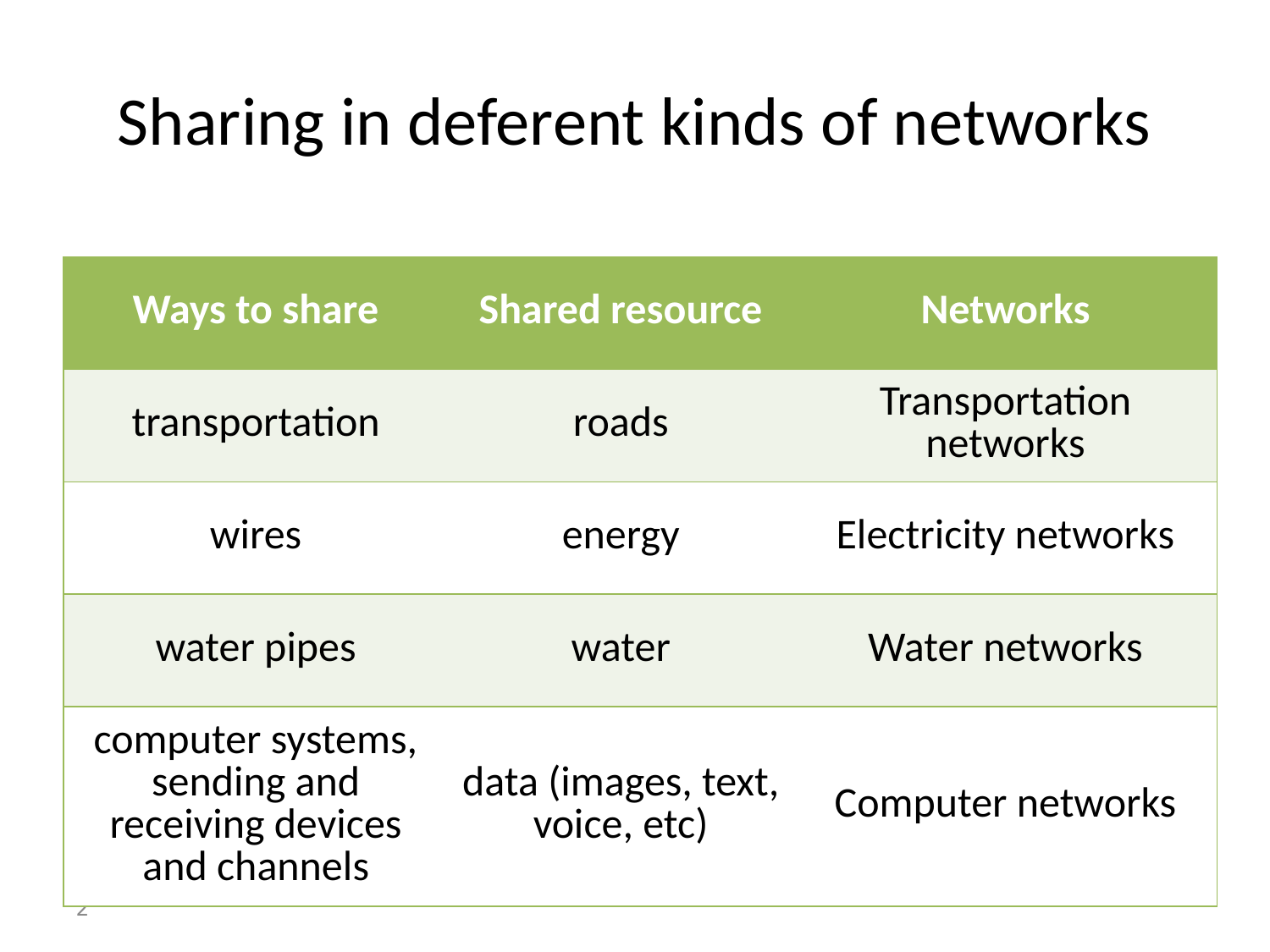

# Sharing in deferent kinds of networks
| Ways to share | Shared resource | Networks |
| --- | --- | --- |
| transportation | roads | Transportation networks |
| wires | energy | Electricity networks |
| water pipes | water | Water networks |
| computer systems, sending and receiving devices and channels | data (images, text, voice, etc) | Computer networks |
2